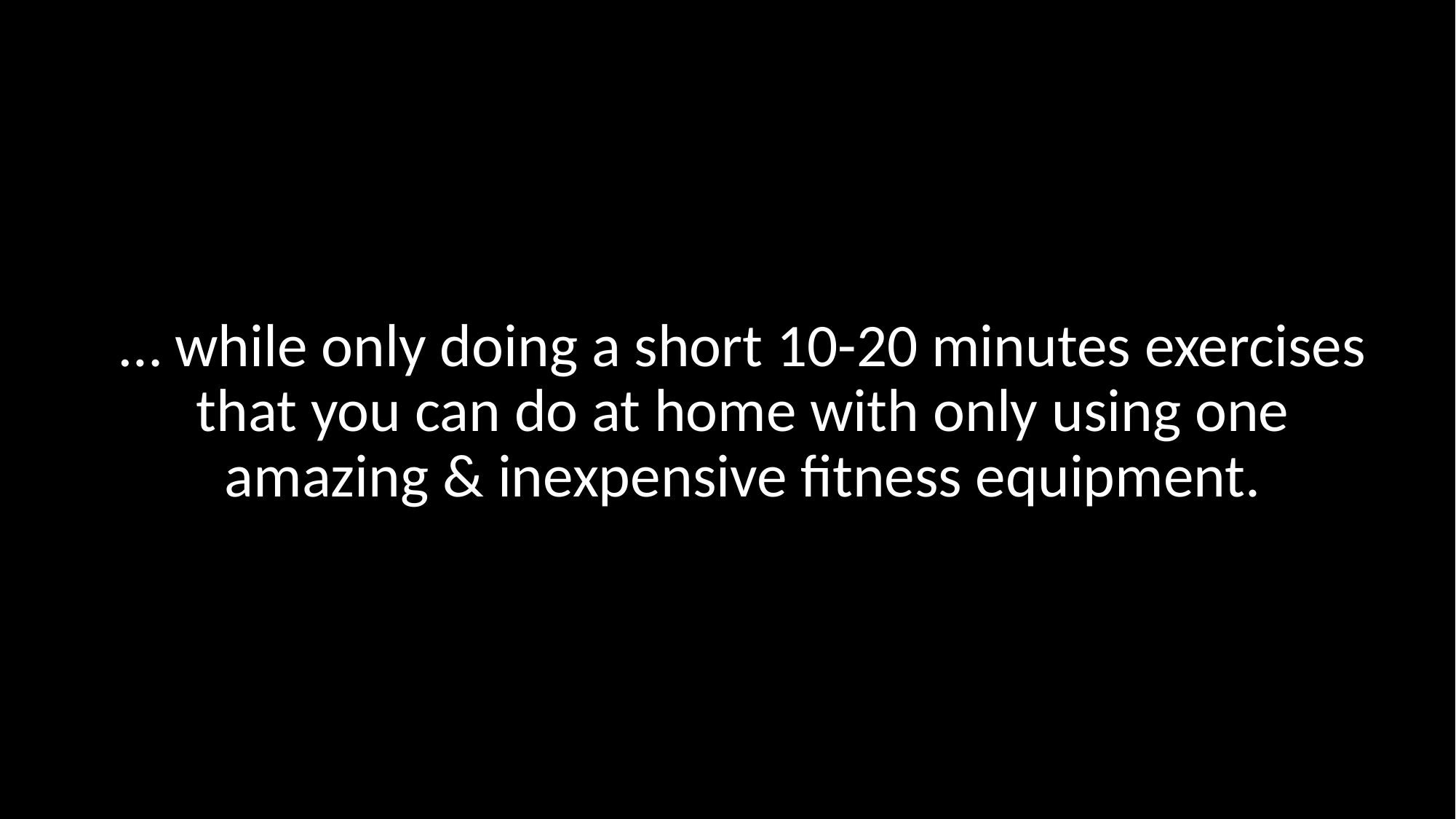

… while only doing a short 10-20 minutes exercises that you can do at home with only using one amazing & inexpensive fitness equipment.